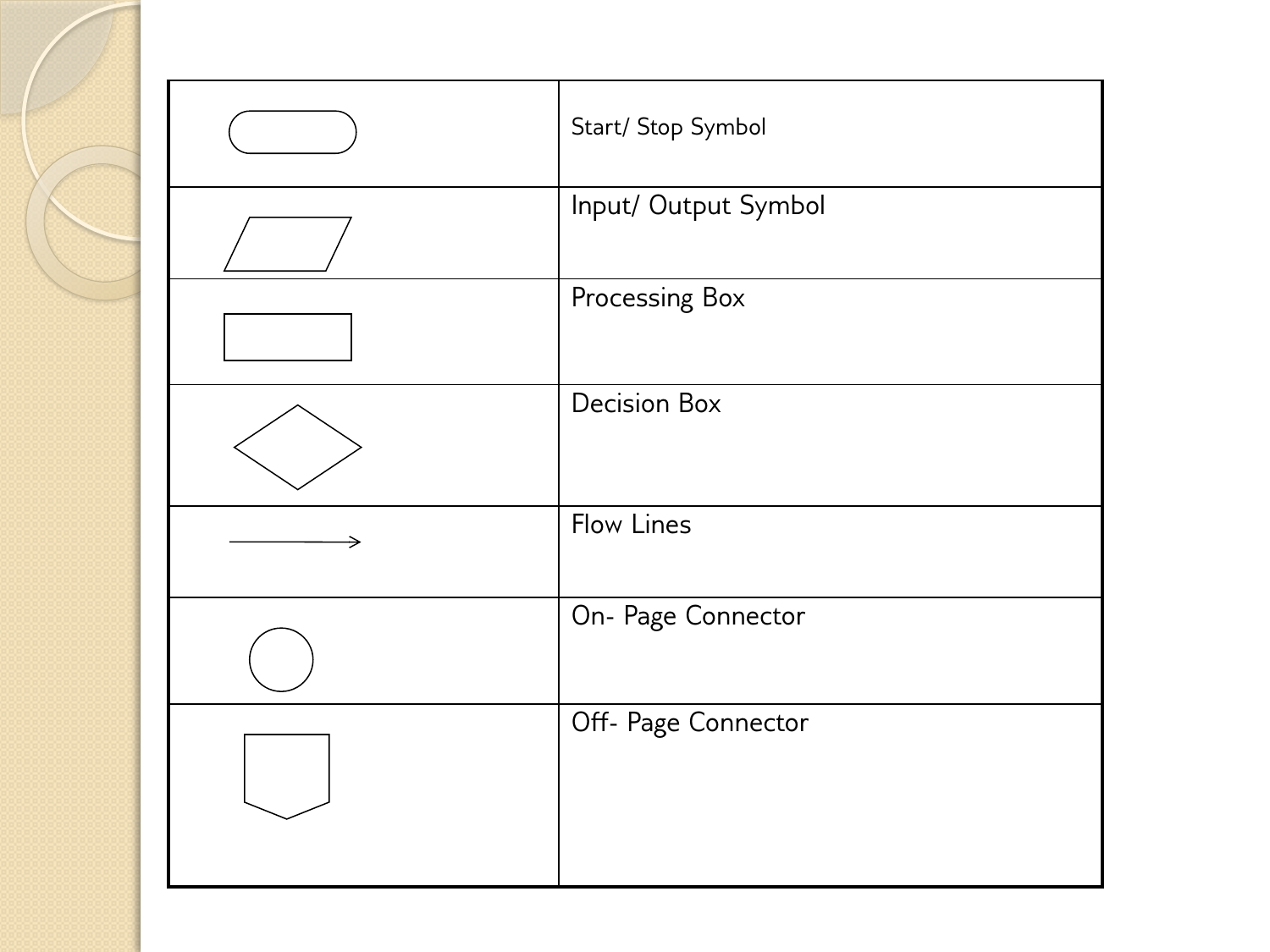

|  | Start/ Stop Symbol |
| --- | --- |
|  | Input/ Output Symbol |
|  | Processing Box |
|  | Decision Box |
|  | Flow Lines |
|  | On- Page Connector |
|  | Off- Page Connector |